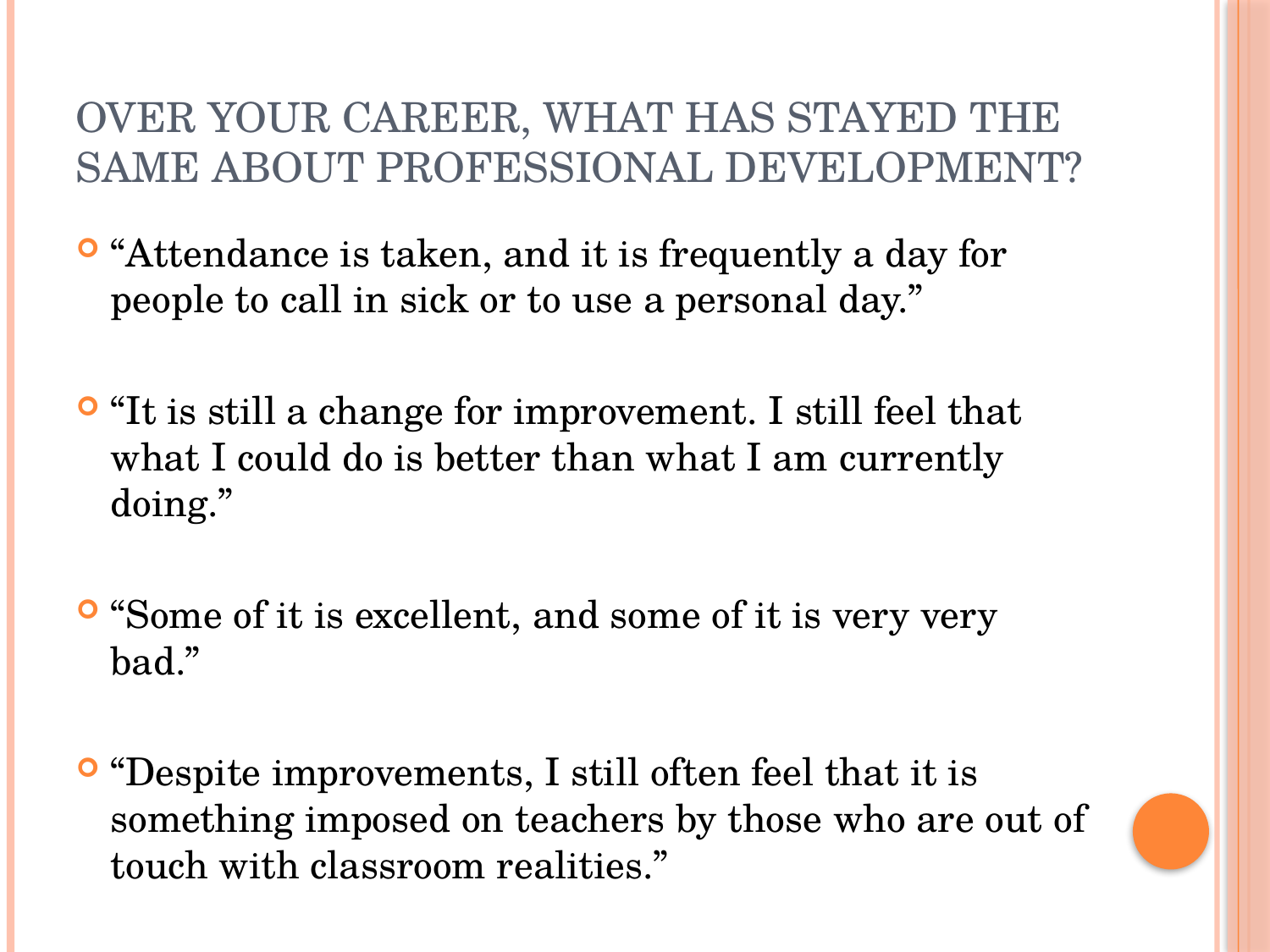

# Over your career, what has stayed the same about professional development?
“Attendance is taken, and it is frequently a day for people to call in sick or to use a personal day.”

“It is still a change for improvement. I still feel that what I could do is better than what I am currently doing.”

“Some of it is excellent, and some of it is very very bad.”

“Despite improvements, I still often feel that it is something imposed on teachers by those who are out of touch with classroom realities.”